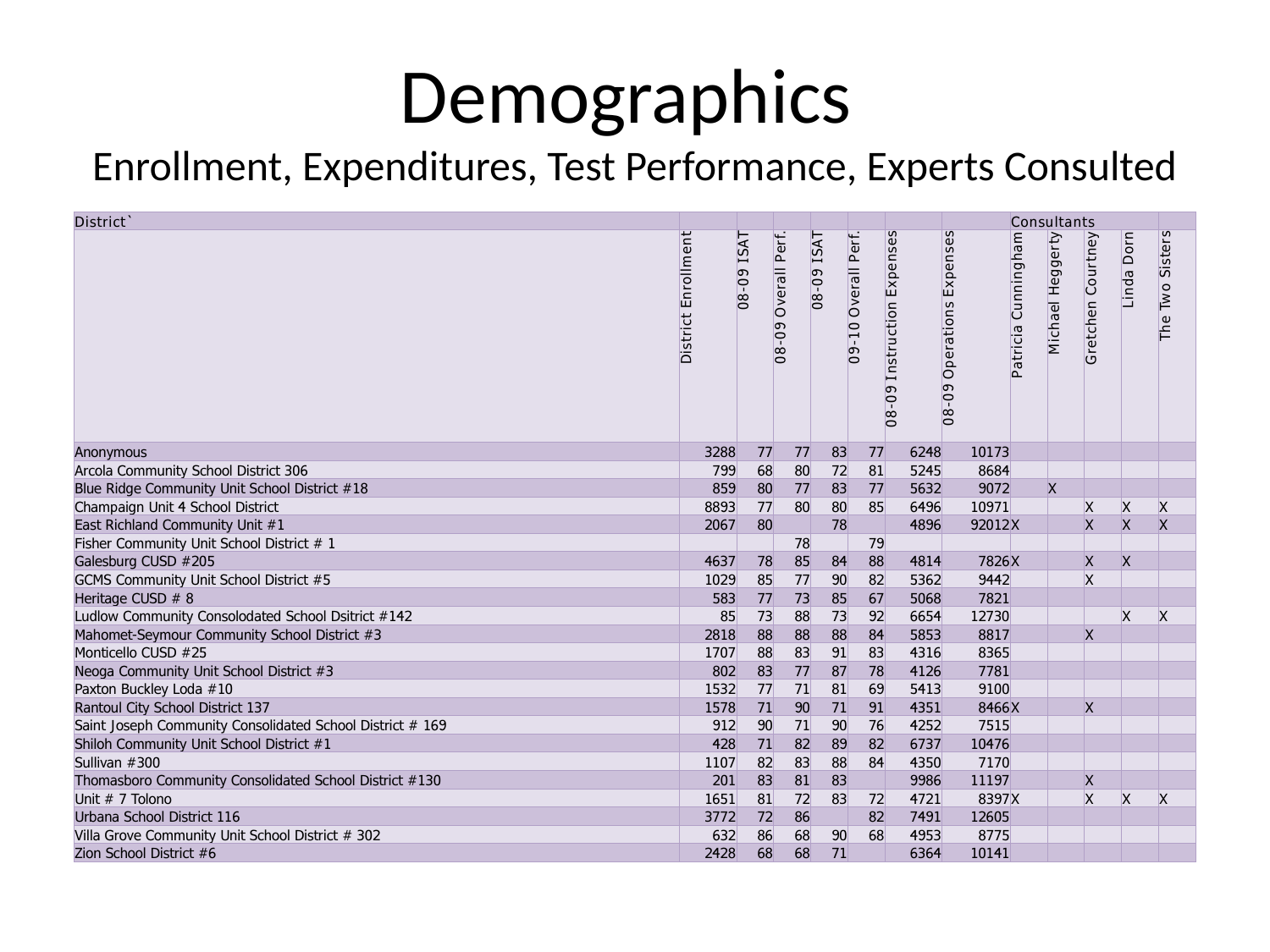

# Demographics Enrollment, Expenditures, Test Performance, Experts Consulted
| District` |  |  |  |  |  |  |  | Consultants |  |  |  |  |
| --- | --- | --- | --- | --- | --- | --- | --- | --- | --- | --- | --- | --- |
|  | District Enrollment | 08-09 ISAT | 08-09 Overall Perf. | 08-09 ISAT | 09-10 Overall Perf. | 08-09 Instruction Expenses | 08-09 Operations Expenses | Patricia Cunningham | Michael Heggerty | Gretchen Courtney | Linda Dorn | The Two Sisters |
| Anonymous | 3288 | 77 | 77 | 83 | 77 | 6248 | 10173 |  |  |  |  |  |
| Arcola Community School District 306 | 799 | 68 | 80 | 72 | 81 | 5245 | 8684 |  |  |  |  |  |
| Blue Ridge Community Unit School District #18 | 859 | 80 | 77 | 83 | 77 | 5632 | 9072 |  | X |  |  |  |
| Champaign Unit 4 School District | 8893 | 77 | 80 | 80 | 85 | 6496 | 10971 |  |  | X | X | X |
| East Richland Community Unit #1 | 2067 | 80 |  | 78 |  | 4896 | 92012 | X |  | X | X | X |
| Fisher Community Unit School District # 1 |  |  | 78 |  | 79 |  |  |  |  |  |  |  |
| Galesburg CUSD #205 | 4637 | 78 | 85 | 84 | 88 | 4814 | 7826 | X |  | X | X |  |
| GCMS Community Unit School District #5 | 1029 | 85 | 77 | 90 | 82 | 5362 | 9442 |  |  | X |  |  |
| Heritage CUSD # 8 | 583 | 77 | 73 | 85 | 67 | 5068 | 7821 |  |  |  |  |  |
| Ludlow Community Consolodated School Dsitrict #142 | 85 | 73 | 88 | 73 | 92 | 6654 | 12730 |  |  |  | X | X |
| Mahomet-Seymour Community School District #3 | 2818 | 88 | 88 | 88 | 84 | 5853 | 8817 |  |  | X |  |  |
| Monticello CUSD #25 | 1707 | 88 | 83 | 91 | 83 | 4316 | 8365 |  |  |  |  |  |
| Neoga Community Unit School District #3 | 802 | 83 | 77 | 87 | 78 | 4126 | 7781 |  |  |  |  |  |
| Paxton Buckley Loda #10 | 1532 | 77 | 71 | 81 | 69 | 5413 | 9100 |  |  |  |  |  |
| Rantoul City School District 137 | 1578 | 71 | 90 | 71 | 91 | 4351 | 8466 | X |  | X |  |  |
| Saint Joseph Community Consolidated School District # 169 | 912 | 90 | 71 | 90 | 76 | 4252 | 7515 |  |  |  |  |  |
| Shiloh Community Unit School District #1 | 428 | 71 | 82 | 89 | 82 | 6737 | 10476 |  |  |  |  |  |
| Sullivan #300 | 1107 | 82 | 83 | 88 | 84 | 4350 | 7170 |  |  |  |  |  |
| Thomasboro Community Consolidated School District #130 | 201 | 83 | 81 | 83 |  | 9986 | 11197 |  |  | X |  |  |
| Unit # 7 Tolono | 1651 | 81 | 72 | 83 | 72 | 4721 | 8397 | X |  | X | X | X |
| Urbana School District 116 | 3772 | 72 | 86 |  | 82 | 7491 | 12605 |  |  |  |  |  |
| Villa Grove Community Unit School District # 302 | 632 | 86 | 68 | 90 | 68 | 4953 | 8775 |  |  |  |  |  |
| Zion School District #6 | 2428 | 68 | 68 | 71 |  | 6364 | 10141 |  |  |  |  |  |